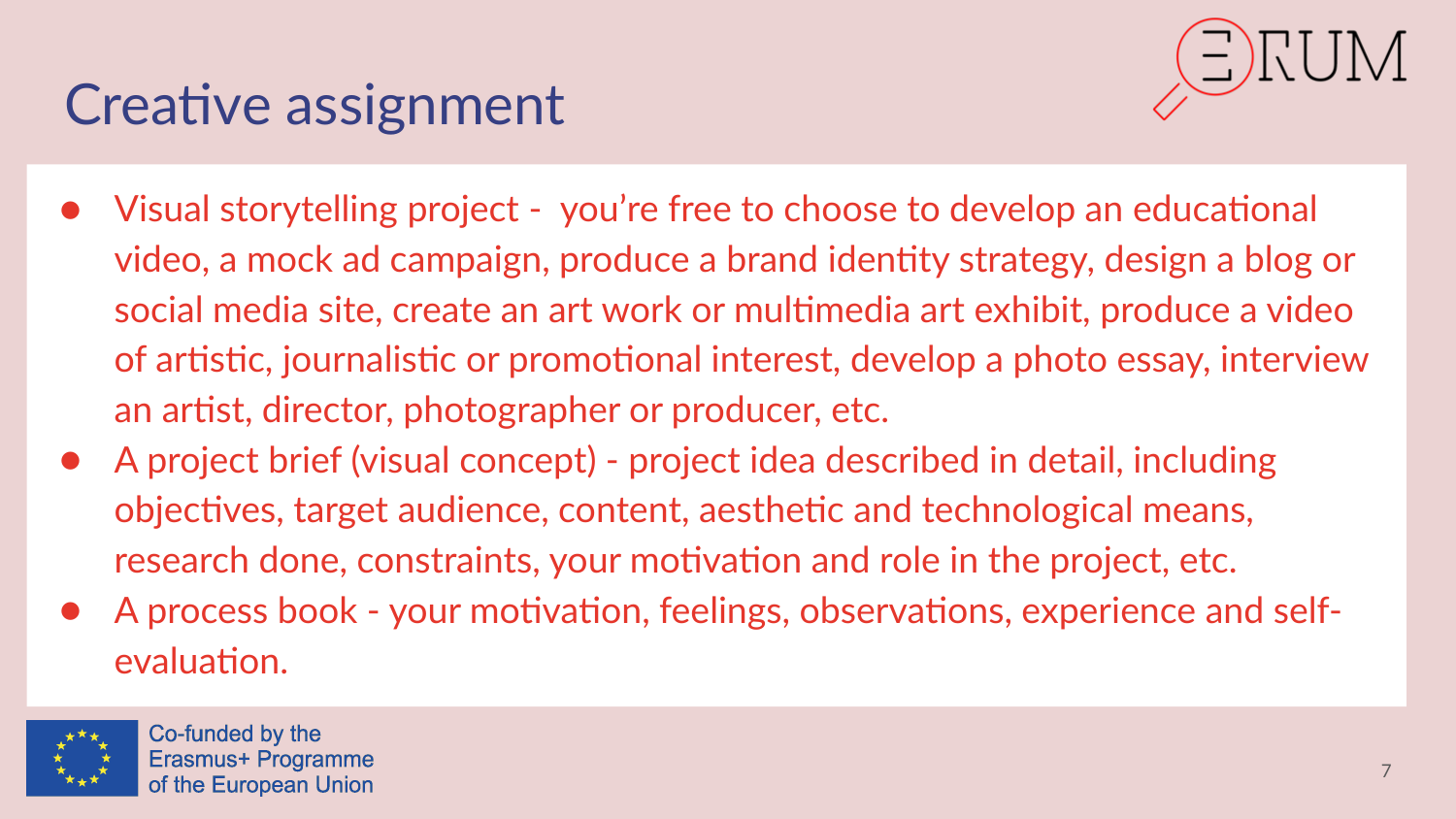

# Creative assignment
Visual storytelling project -  you’re free to choose to develop an educational video, a mock ad campaign, produce a brand identity strategy, design a blog or social media site, create an art work or multimedia art exhibit, produce a video of artistic, journalistic or promotional interest, develop a photo essay, interview an artist, director, photographer or producer, etc.
A project brief (visual concept) - project idea described in detail, including objectives, target audience, content, aesthetic and technological means, research done, constraints, your motivation and role in the project, etc.
A process book - your motivation, feelings, observations, experience and self-evaluation.
7